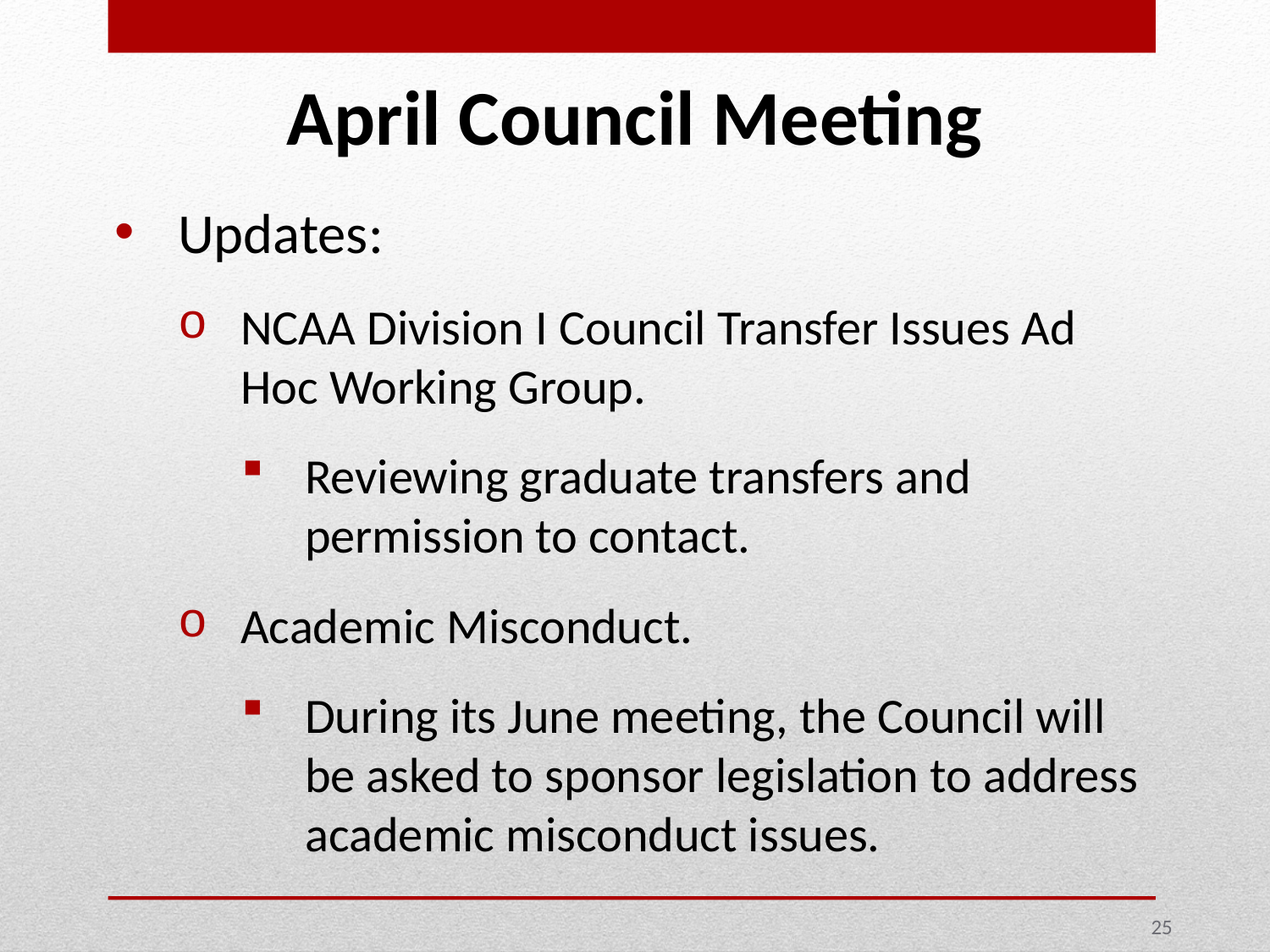

April Council Meeting
Updates:
NCAA Division I Council Transfer Issues Ad Hoc Working Group.
Reviewing graduate transfers and permission to contact.
Academic Misconduct.
During its June meeting, the Council will be asked to sponsor legislation to address academic misconduct issues.
25